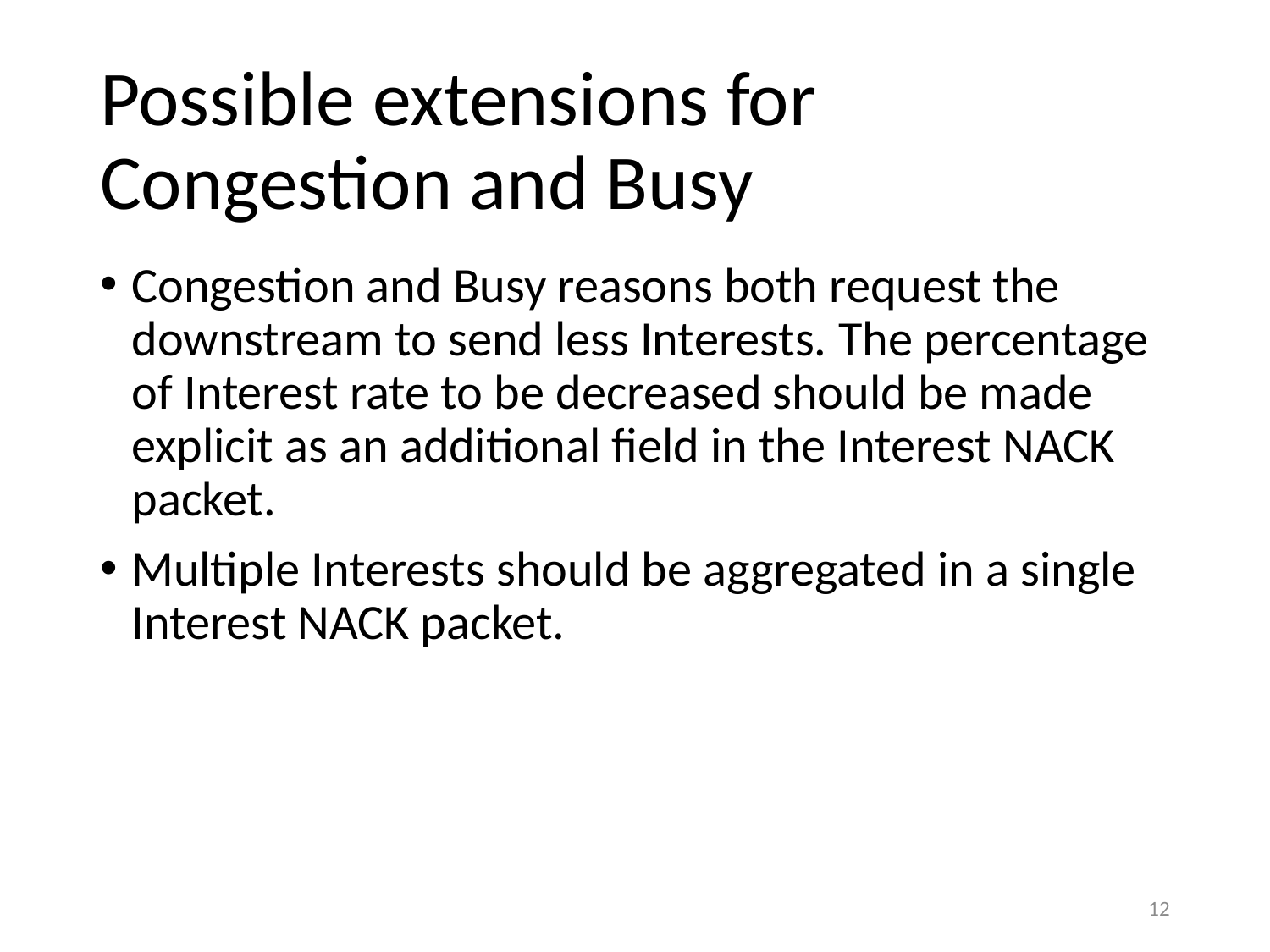

# Possible extensions for Congestion and Busy
Congestion and Busy reasons both request the downstream to send less Interests. The percentage of Interest rate to be decreased should be made explicit as an additional field in the Interest NACK packet.
Multiple Interests should be aggregated in a single Interest NACK packet.
12